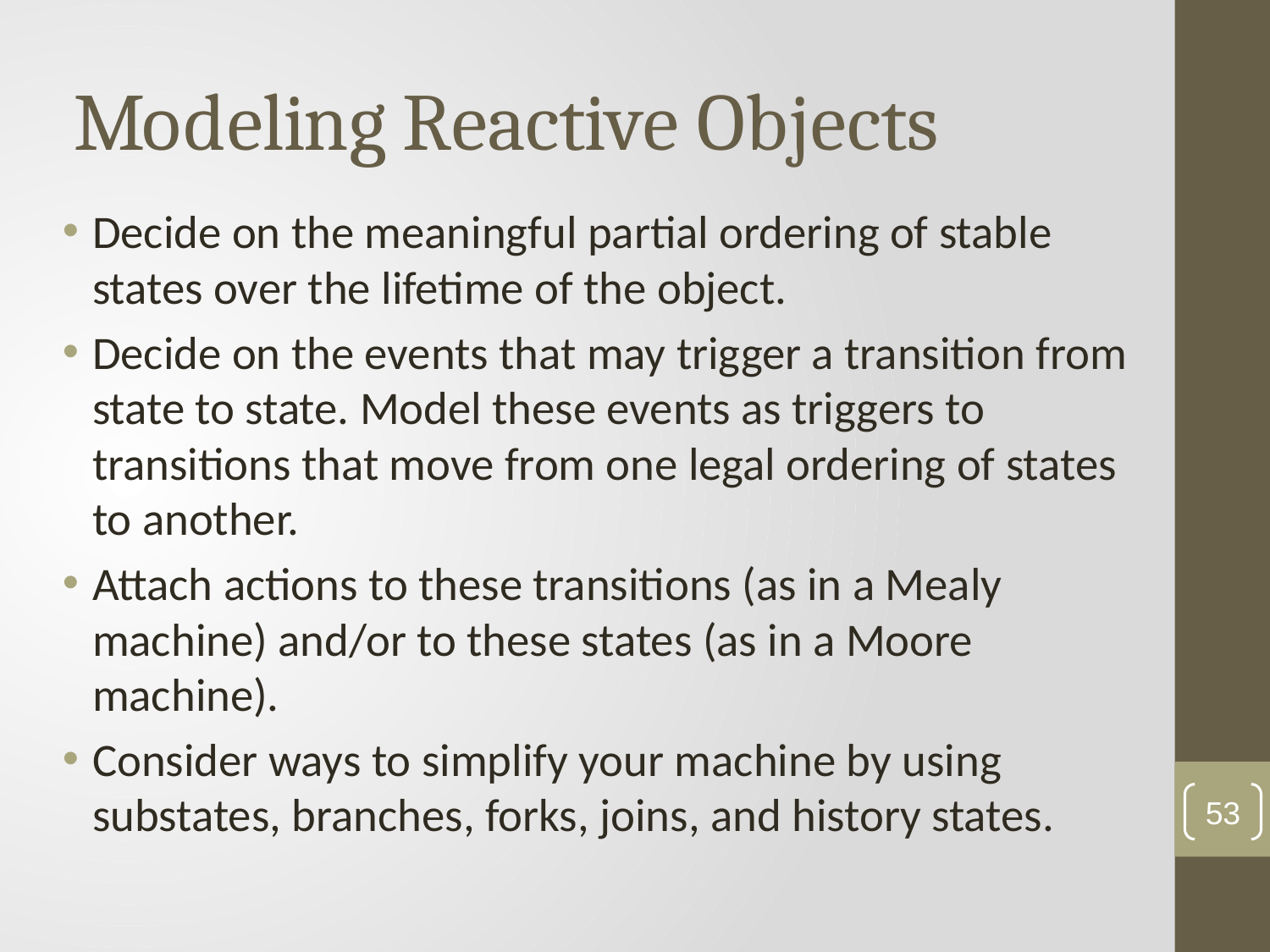

# Modeling Reactive Objects
Decide on the meaningful partial ordering of stable states over the lifetime of the object.
Decide on the events that may trigger a transition from state to state. Model these events as triggers to transitions that move from one legal ordering of states to another.
Attach actions to these transitions (as in a Mealy machine) and/or to these states (as in a Moore machine).
Consider ways to simplify your machine by using substates, branches, forks, joins, and history states.

53